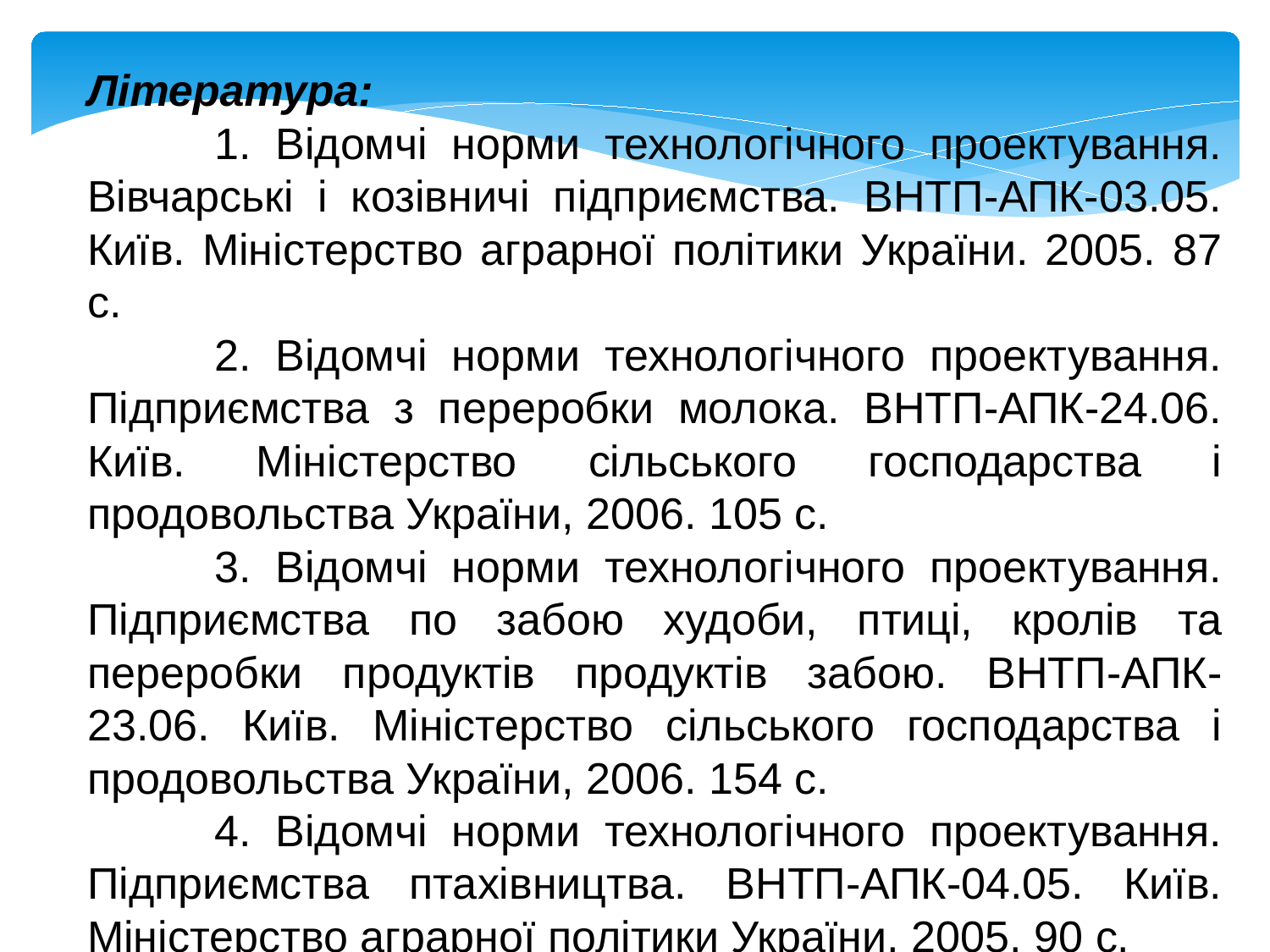

Література:
	1. Відомчі норми технологічного проектування. Вівчарські і козівничі підприємства. ВНТП-АПК-03.05. Київ. Міністерство аграрної політики України. 2005. 87 с.
	2. Відомчі норми технологічного проектування. Підприємства з переробки молока. ВНТП-АПК-24.06. Київ. Міністерство сільського господарства і продовольства України, 2006. 105 с.
	3. Відомчі норми технологічного проектування. Підприємства по забою худоби, птиці, кролів та переробки продуктів продуктів забою. ВНТП-АПК-23.06. Київ. Міністерство сільського господарства і продовольства України, 2006. 154 с.
	4. Відомчі норми технологічного проектування. Підприємства птахівництва. ВНТП-АПК-04.05. Київ. Міністерство аграрної політики України, 2005. 90 с.